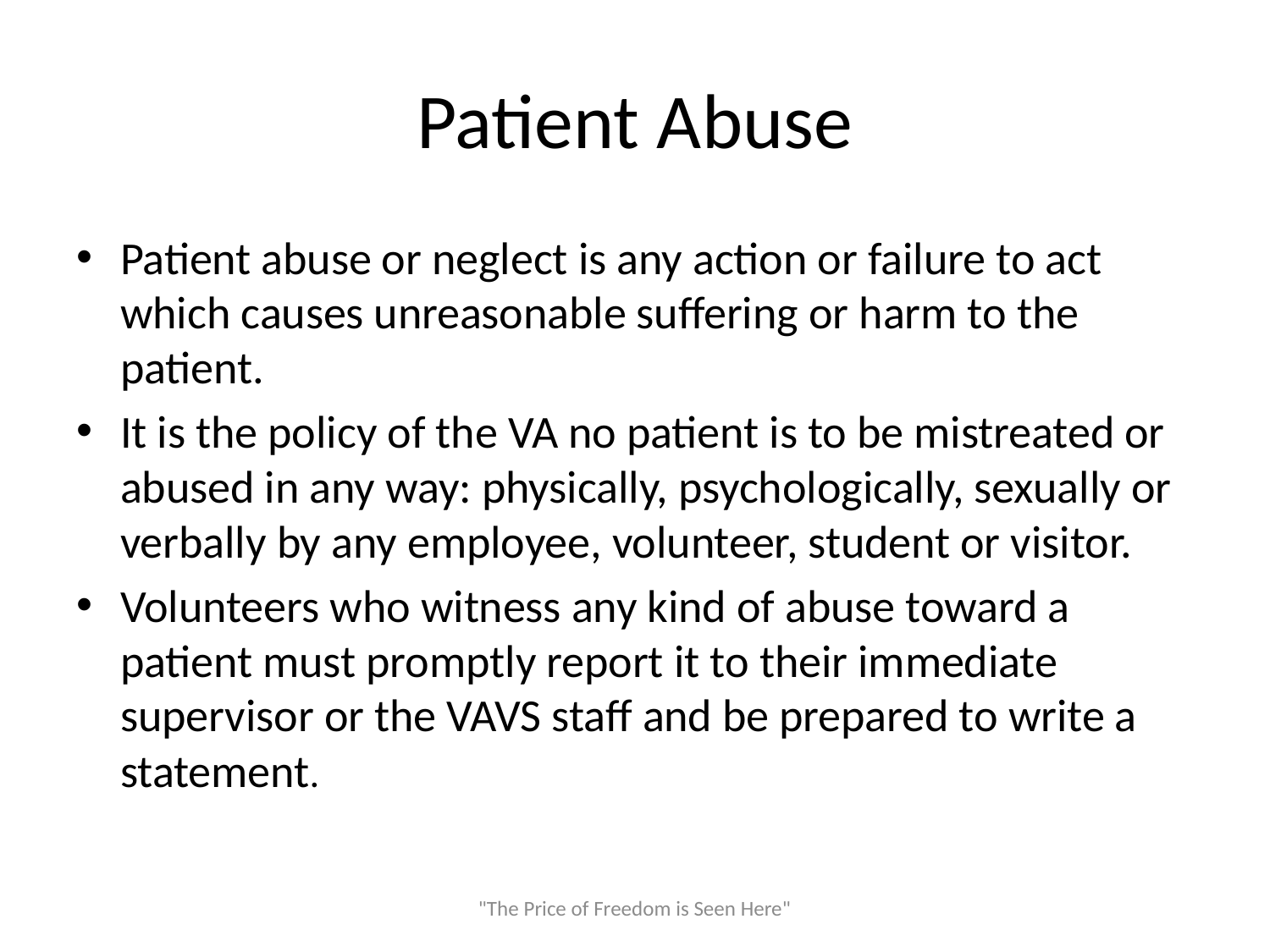

# Patient Abuse
Patient abuse or neglect is any action or failure to act which causes unreasonable suffering or harm to the patient.
It is the policy of the VA no patient is to be mistreated or abused in any way: physically, psychologically, sexually or verbally by any employee, volunteer, student or visitor.
Volunteers who witness any kind of abuse toward a patient must promptly report it to their immediate supervisor or the VAVS staff and be prepared to write a statement.
"The Price of Freedom is Seen Here"